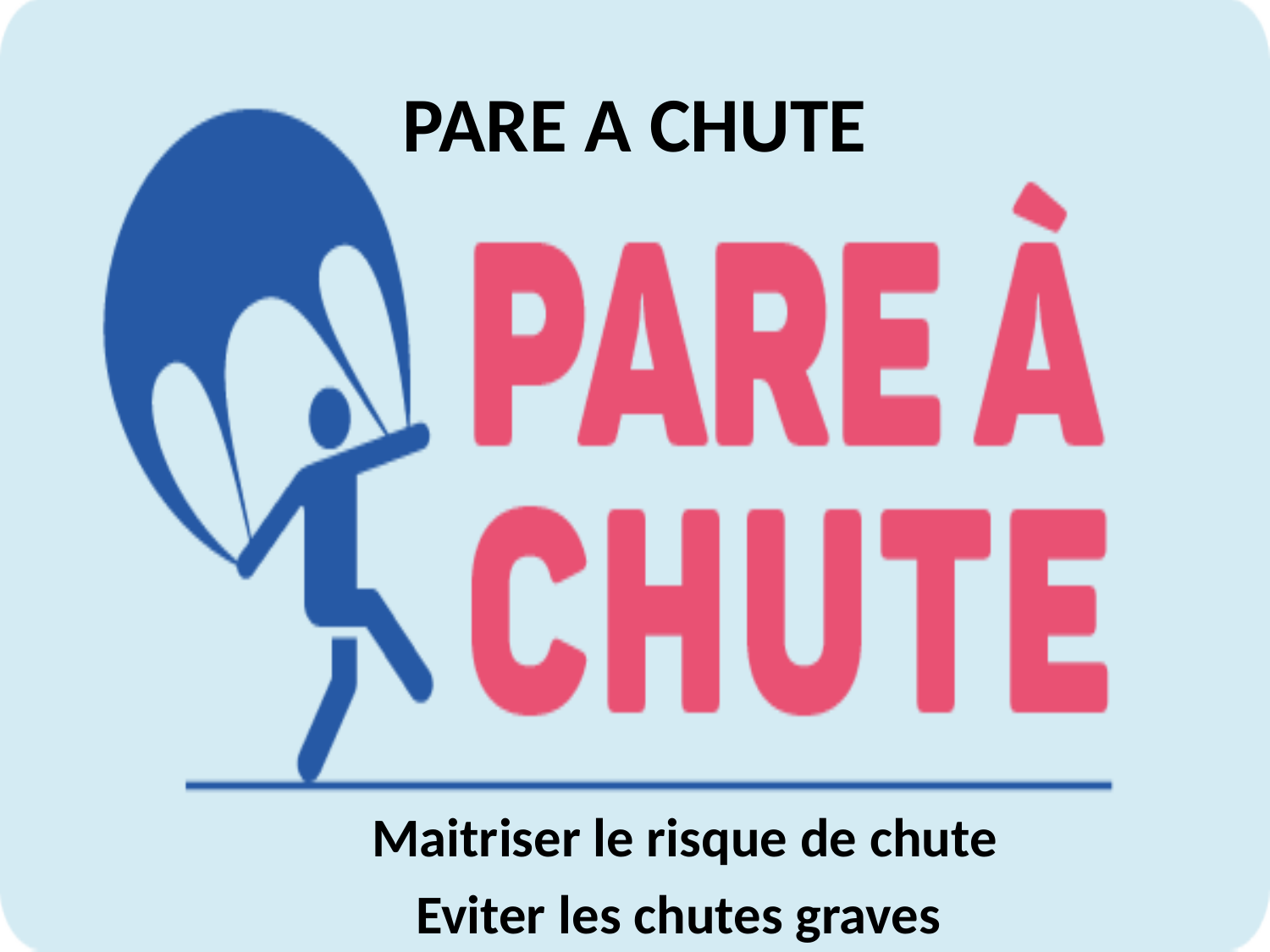

# PARE A CHUTE
        Maitriser le risque de chute
       Eviter les chutes graves